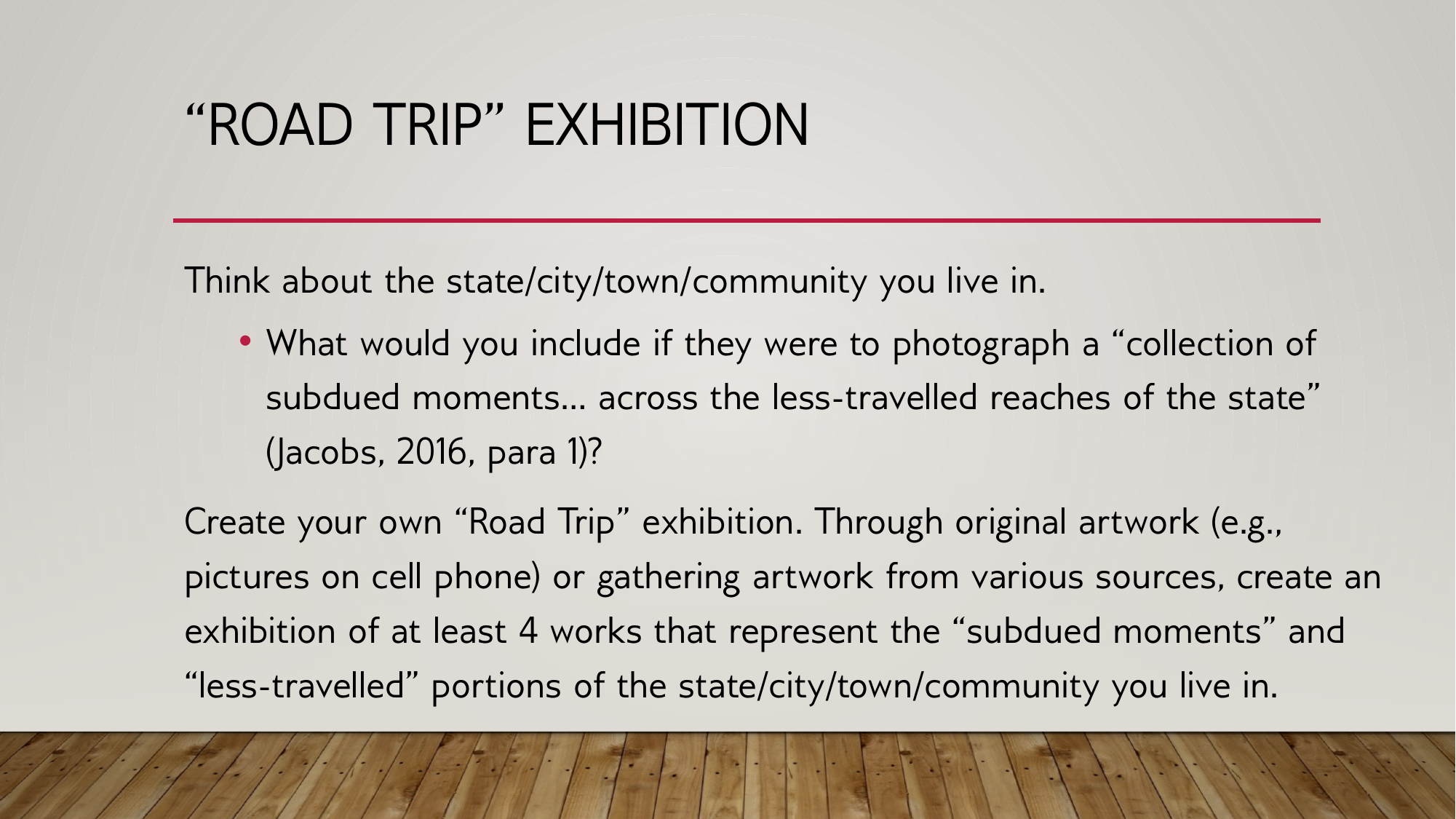

# “Road Trip” Exhibition
Think about the state/city/town/community you live in.
What would you include if they were to photograph a “collection of subdued moments… across the less-travelled reaches of the state” (Jacobs, 2016, para 1)?
Create your own “Road Trip” exhibition. Through original artwork (e.g., pictures on cell phone) or gathering artwork from various sources, create an exhibition of at least 4 works that represent the “subdued moments” and “less-travelled” portions of the state/city/town/community you live in.